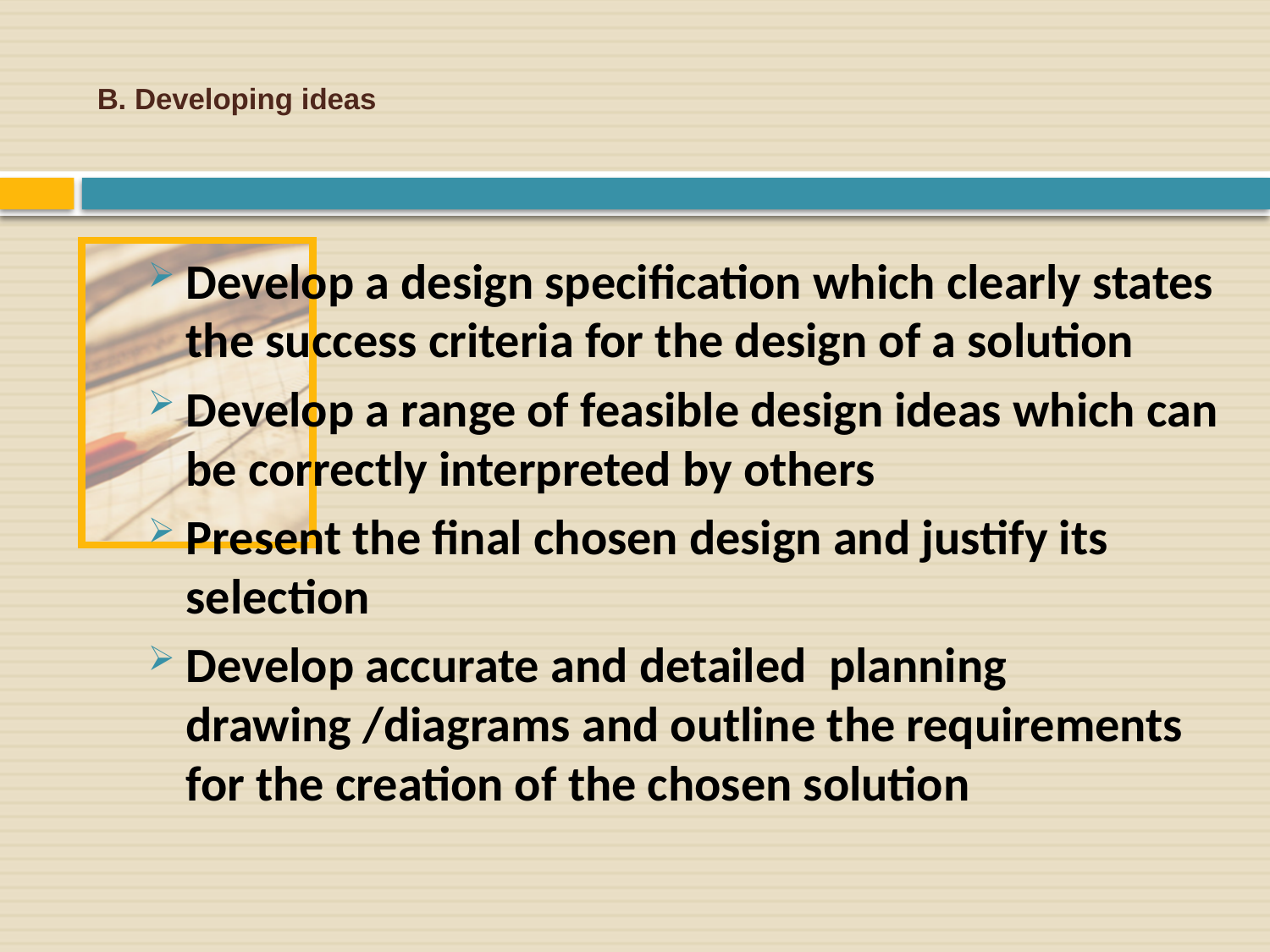

# B. Developing ideas
Develop a design specification which clearly states the success criteria for the design of a solution
Develop a range of feasible design ideas which can be correctly interpreted by others
Present the final chosen design and justify its selection
Develop accurate and detailed  planning drawing /diagrams and outline the requirements for the creation of the chosen solution